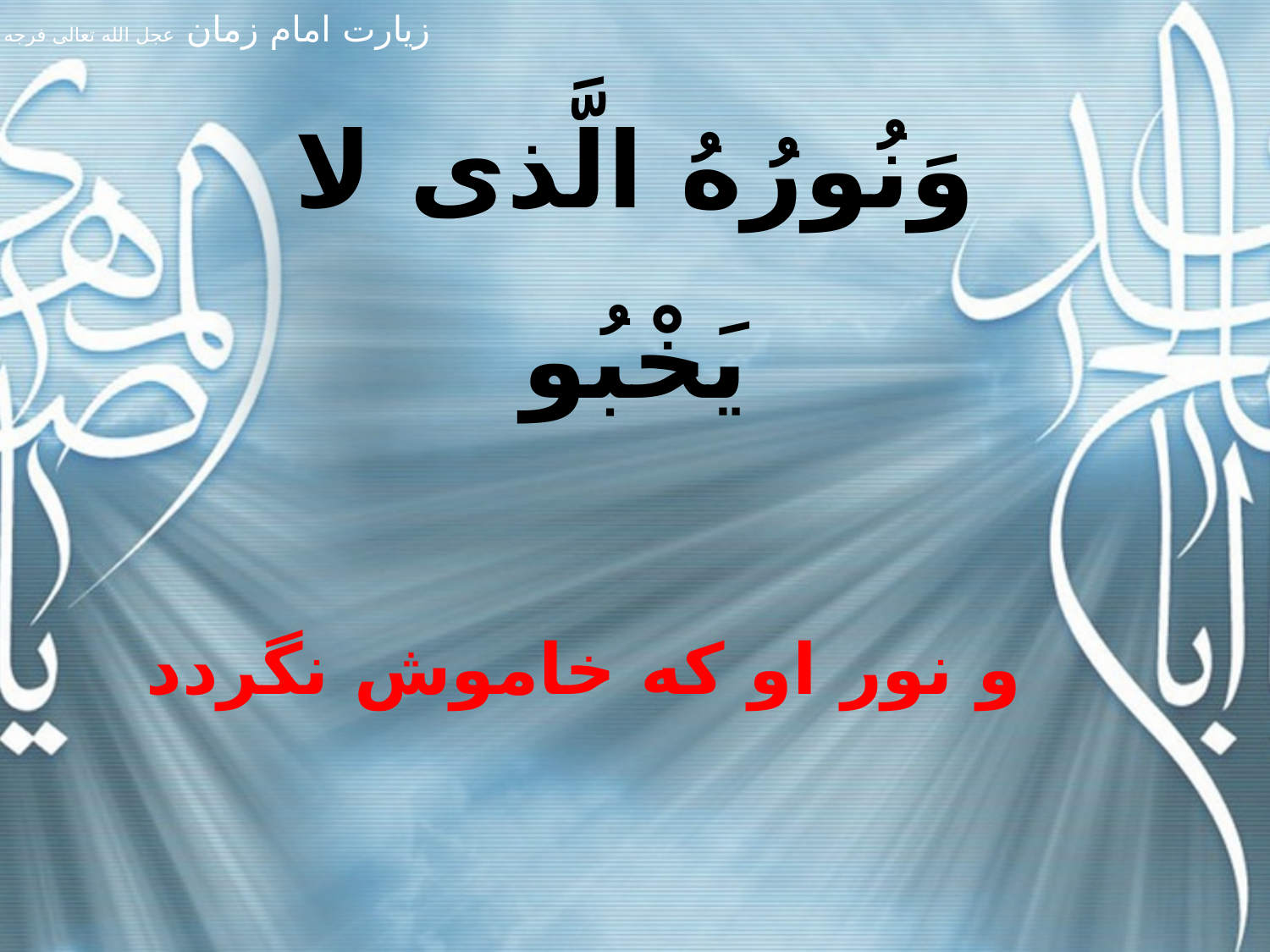

وَنُورُهُ الَّذى لا يَخْبُو
و نور او که خاموش نگردد